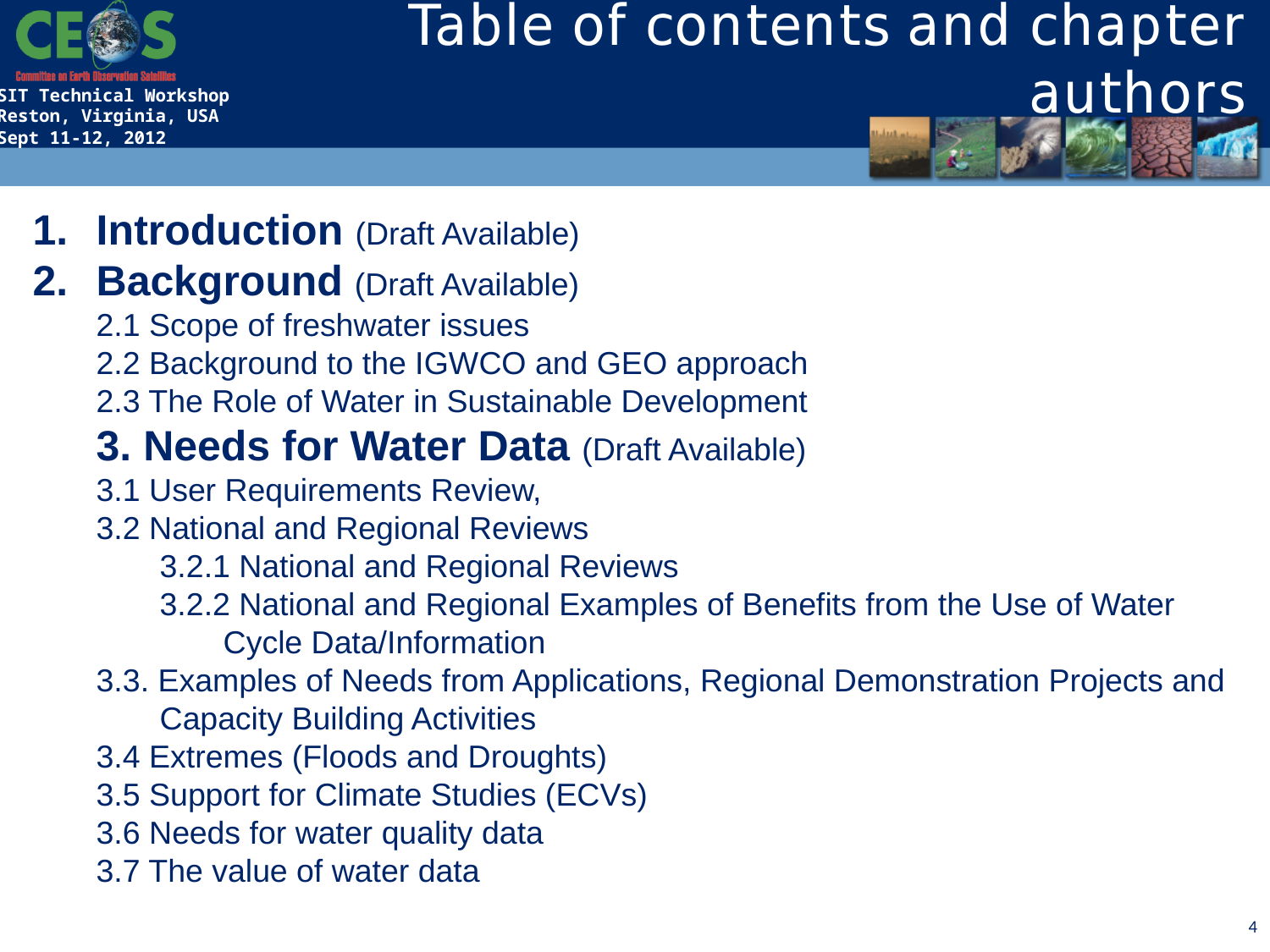

Table of contents and chapter authors
Introduction (Draft Available)
Background (Draft Available)
2.1 Scope of freshwater issues
2.2 Background to the IGWCO and GEO approach
2.3 The Role of Water in Sustainable Development
3. Needs for Water Data (Draft Available)
3.1 User Requirements Review,
3.2 National and Regional Reviews
3.2.1 National and Regional Reviews
3.2.2 National and Regional Examples of Benefits from the Use of Water Cycle Data/Information
3.3. Examples of Needs from Applications, Regional Demonstration Projects and Capacity Building Activities
3.4 Extremes (Floods and Droughts)
3.5 Support for Climate Studies (ECVs)
3.6 Needs for water quality data
3.7 The value of water data

4